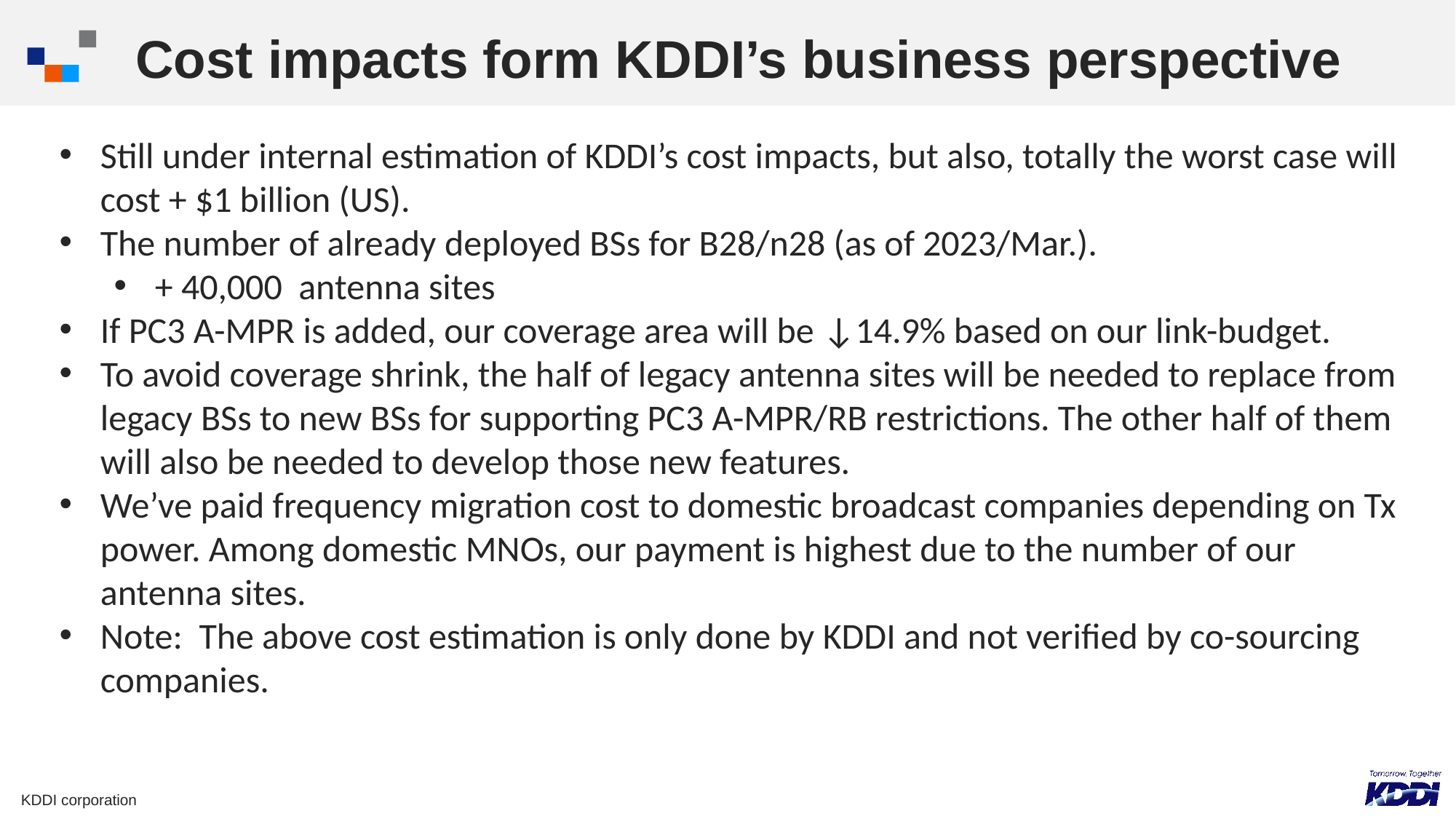

# Cost impacts form KDDI’s business perspective
Still under internal estimation of KDDI’s cost impacts, but also, totally the worst case will cost + $1 billion (US).
The number of already deployed BSs for B28/n28 (as of 2023/Mar.).
+ 40,000  antenna sites
If PC3 A-MPR is added, our coverage area will be ↓14.9% based on our link-budget.
To avoid coverage shrink, the half of legacy antenna sites will be needed to replace from legacy BSs to new BSs for supporting PC3 A-MPR/RB restrictions. The other half of them will also be needed to develop those new features.
We’ve paid frequency migration cost to domestic broadcast companies depending on Tx power. Among domestic MNOs, our payment is highest due to the number of our antenna sites.
Note:  The above cost estimation is only done by KDDI and not verified by co-sourcing companies.